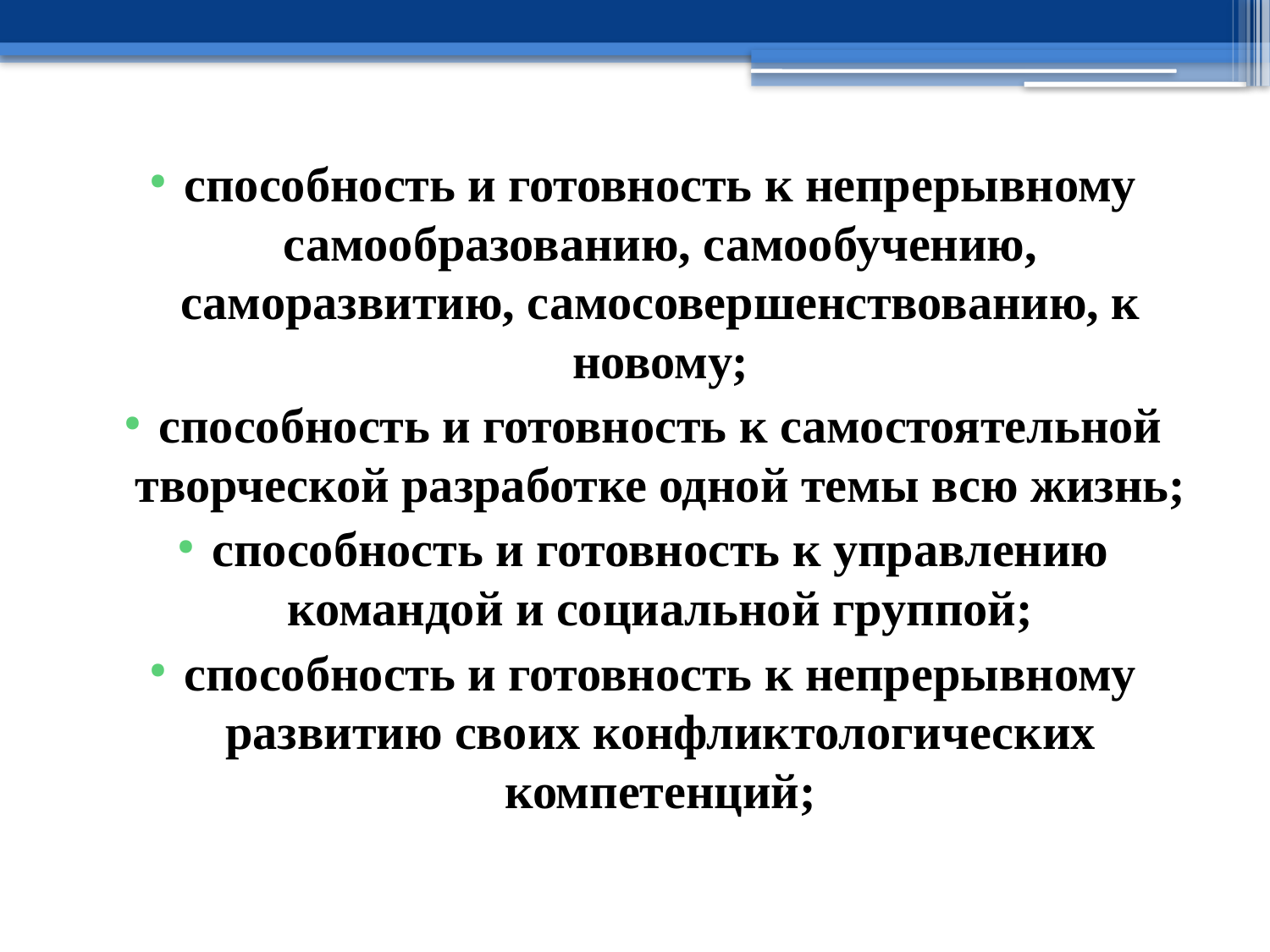

способность и готовность к непрерывному самообразованию, самообучению, саморазвитию, самосовершенствованию, к новому;
способность и готовность к самостоятельной творческой разработке одной темы всю жизнь;
способность и готовность к управлению командой и социальной группой;
способность и готовность к непрерывному развитию своих конфликтологических компетенций;

#